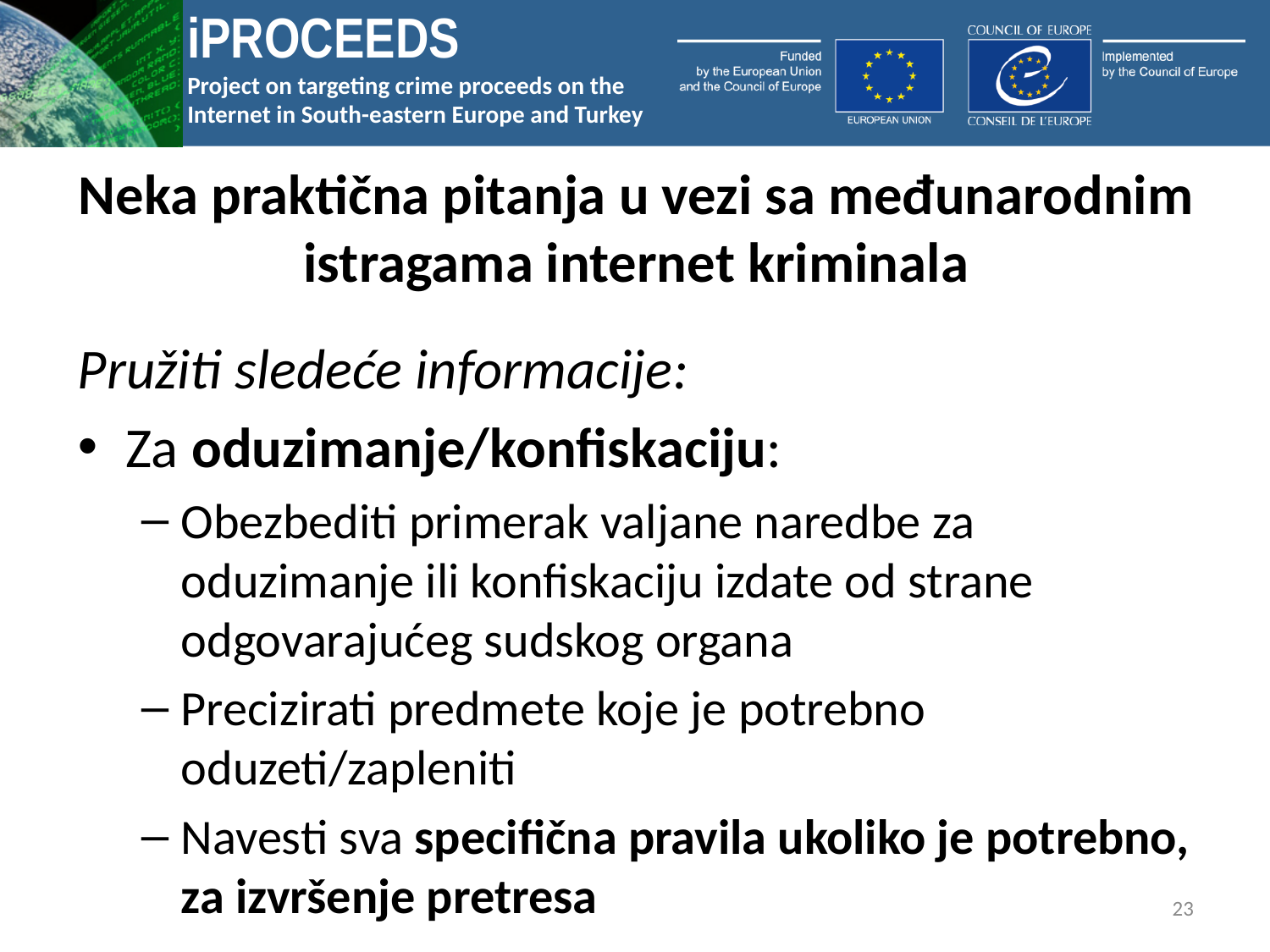

# Neka praktična pitanja u vezi sa međunarodnim istragama internet kriminala
Pružiti sledeće informacije:
Za oduzimanje/konfiskaciju:
Obezbediti primerak valjane naredbe za oduzimanje ili konfiskaciju izdate od strane odgovarajućeg sudskog organa
Precizirati predmete koje je potrebno oduzeti/zapleniti
Navesti sva specifična pravila ukoliko je potrebno, za izvršenje pretresa
23